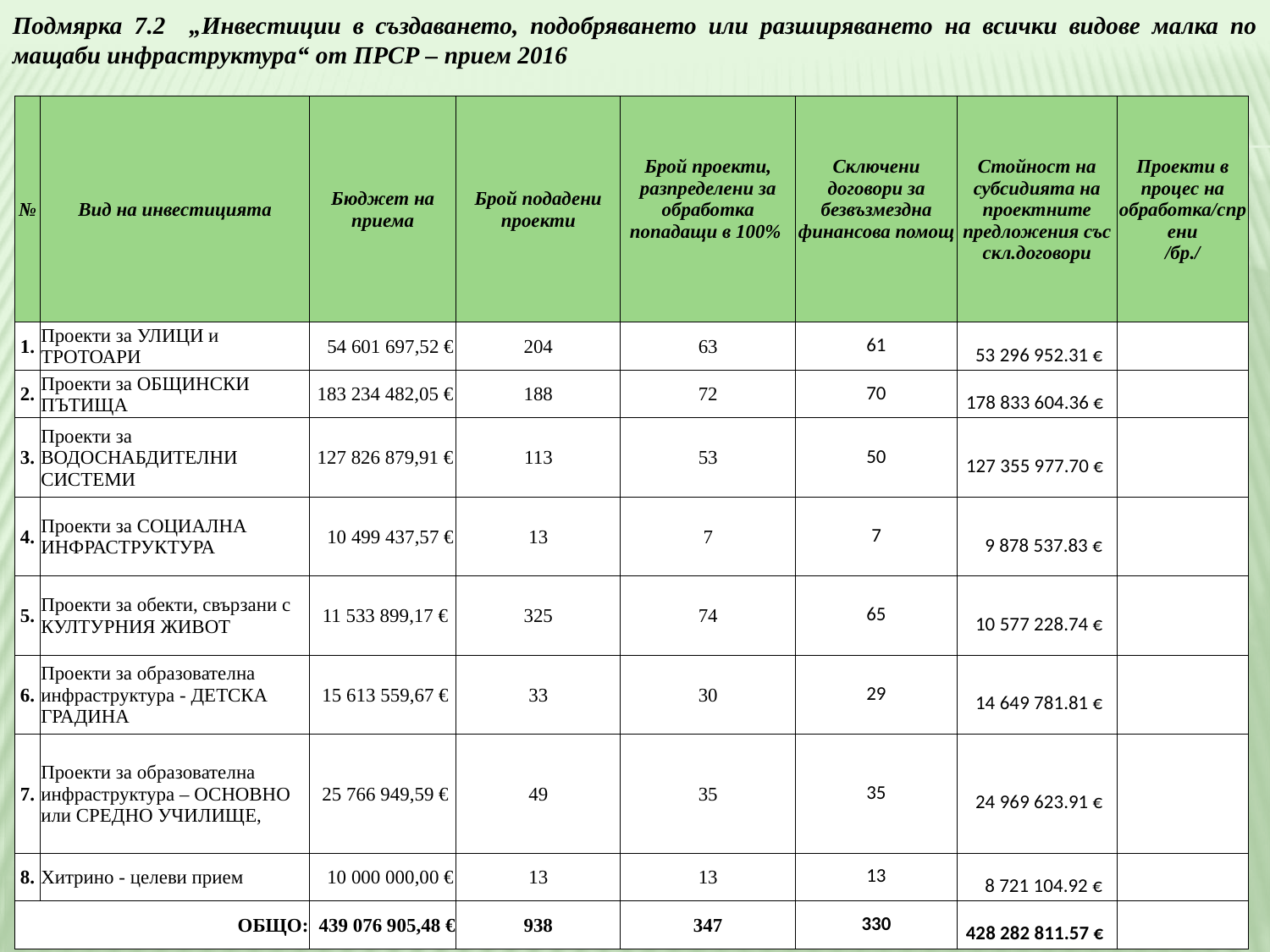

Подмярка 7.2  „Инвестиции в създаването, подобряването или разширяването на всички видове малка по мащаби инфраструктура“ от ПРСР – прием 2016
| № | Вид на инвестицията | Бюджет на приема | Брой подадени проекти | Брой проекти, разпределени за обработка попадащи в 100% | Сключени договори за безвъзмездна финансова помощ | Стойност на субсидията на проектните предложения със скл.договори | Проекти в процес на обработка/спрени /бр./ |
| --- | --- | --- | --- | --- | --- | --- | --- |
| 1. | Проекти за УЛИЦИ и ТРОТОАРИ | 54 601 697,52 € | 204 | 63 | 61 | 53 296 952.31 € |  |
| 2. | Проекти за ОБЩИНСКИ ПЪТИЩА | 183 234 482,05 € | 188 | 72 | 70 | 178 833 604.36 € |  |
| 3. | Проекти за ВОДОСНАБДИТЕЛНИ СИСТЕМИ | 127 826 879,91 € | 113 | 53 | 50 | 127 355 977.70 € |  |
| 4. | Проекти за СОЦИАЛНА ИНФРАСТРУКТУРА | 10 499 437,57 € | 13 | 7 | 7 | 9 878 537.83 € |  |
| 5. | Проекти за обекти, свързани с КУЛТУРНИЯ ЖИВОТ | 11 533 899,17 € | 325 | 74 | 65 | 10 577 228.74 € |  |
| 6. | Проекти за образователна инфраструктура - ДЕТСКА ГРАДИНА | 15 613 559,67 € | 33 | 30 | 29 | 14 649 781.81 € |  |
| 7. | Проекти за образователна инфраструктура – ОСНОВНО или СРЕДНО УЧИЛИЩЕ, | 25 766 949,59 € | 49 | 35 | 35 | 24 969 623.91 € |  |
| 8. | Хитрино - целеви прием | 10 000 000,00 € | 13 | 13 | 13 | 8 721 104.92 € |  |
| ОБЩО: |  | 439 076 905,48 € | 938 | 347 | 330 | 428 282 811.57 € |  |